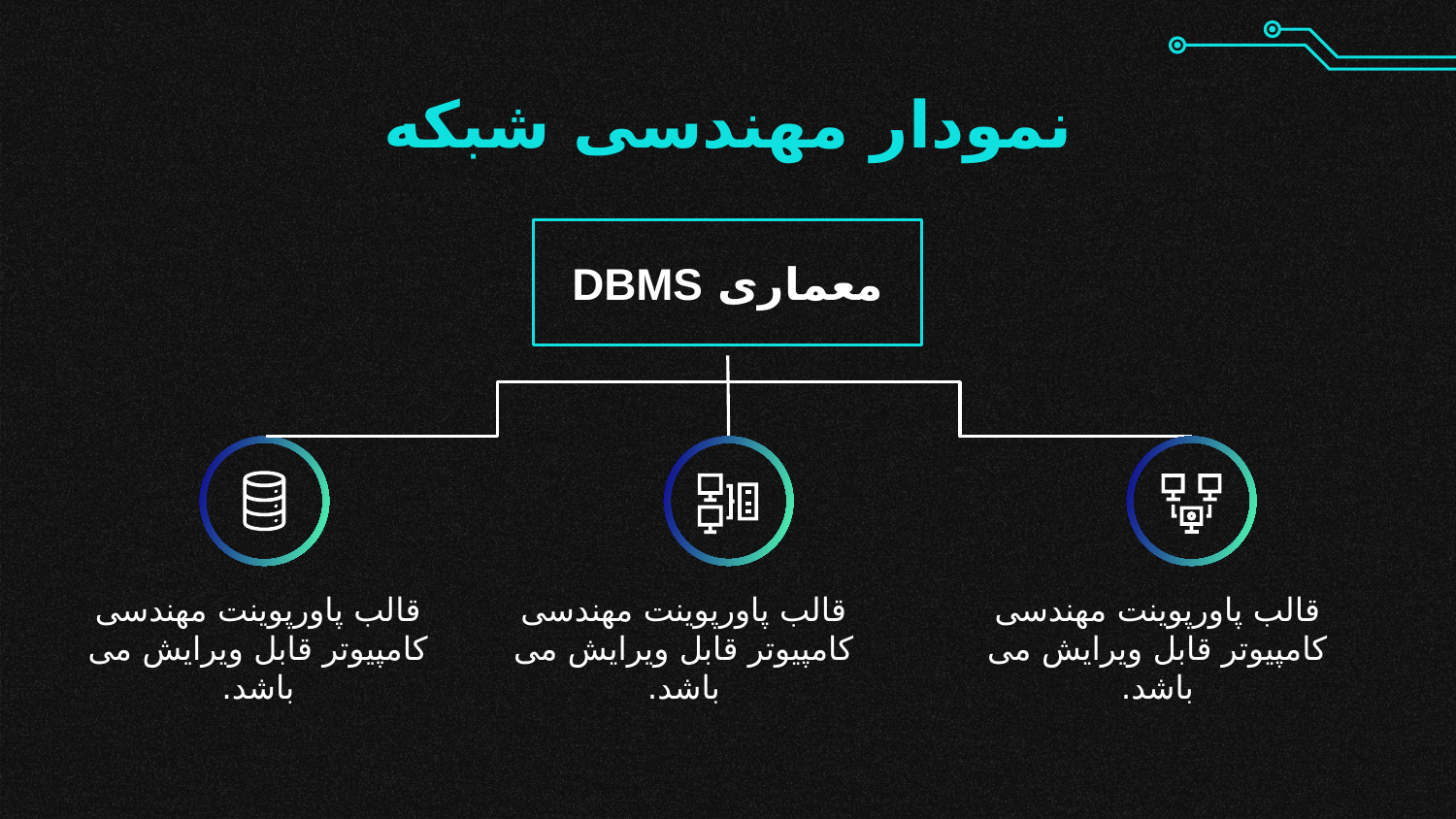

# نمودار مهندسی شبکه
معماری DBMS

قالب پاورپوینت مهندسی کامپیوتر قابل ویرایش می باشد.
قالب پاورپوینت مهندسی کامپیوتر قابل ویرایش می باشد.
قالب پاورپوینت مهندسی کامپیوتر قابل ویرایش می باشد.